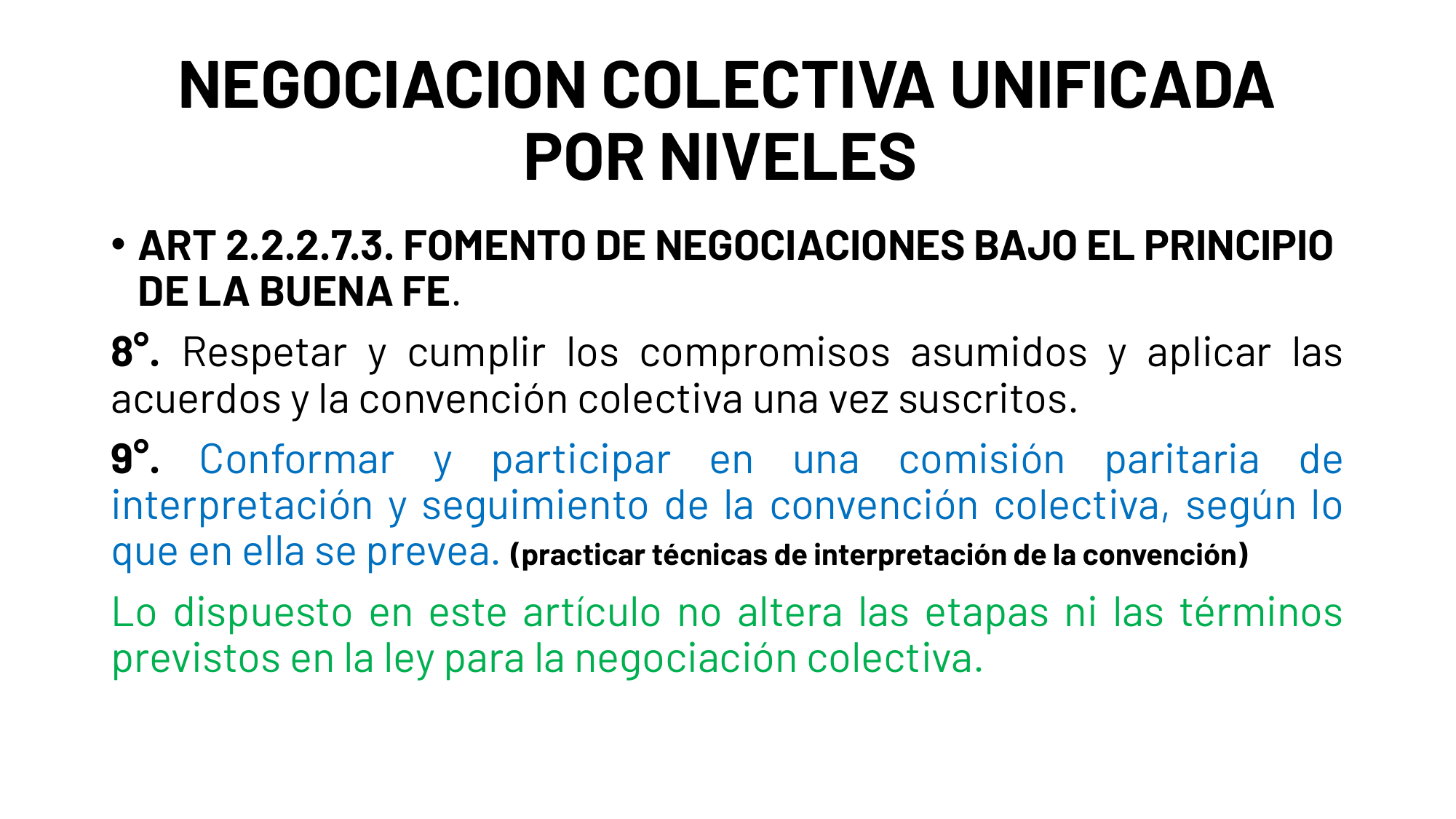

# NEGOCIACION COLECTIVA UNIFICADA POR NIVELES
ART 2.2.2.7.3. FOMENTO DE NEGOCIACIONES BAJO EL PRINCIPIO DE LA BUENA FE.
8°. Respetar y cumplir los compromisos asumidos y aplicar las acuerdos y la convención colectiva una vez suscritos.
9°. Conformar y participar en una comisión paritaria de interpretación y seguimiento de la convención colectiva, según lo que en ella se prevea. (practicar técnicas de interpretación de la convención)
Lo dispuesto en este artículo no altera las etapas ni las términos previstos en la ley para la negociación colectiva.